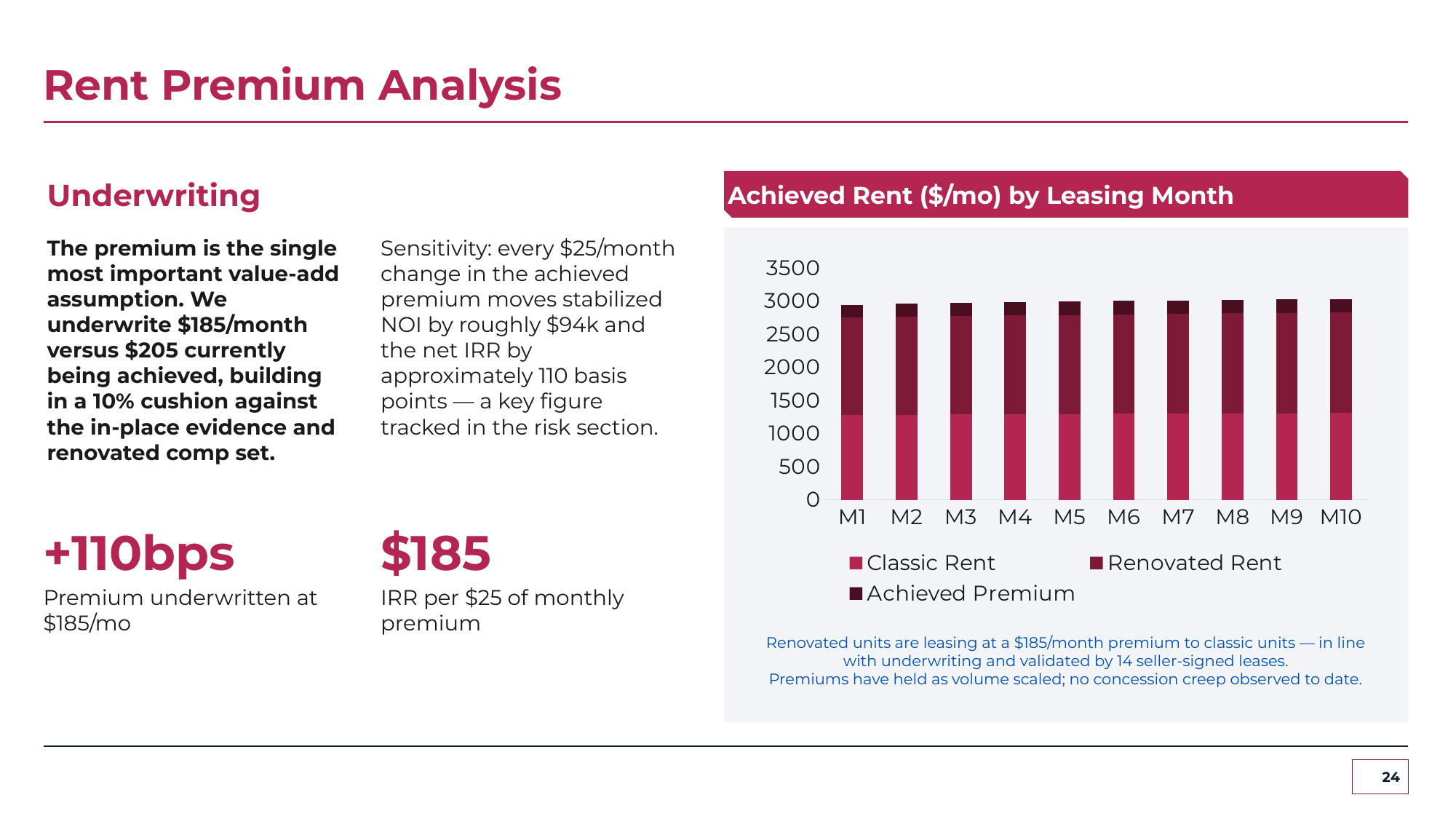

# Rent Premium Analysis
Underwriting
Achieved Rent ($/mo) by Leasing Month

The premium is the single most important value-add assumption. We underwrite $185/month versus $205 currently being achieved, building in a 10% cushion against the in-place evidence and renovated comp set.
Sensitivity: every $25/month change in the achieved premium moves stabilized NOI by roughly $94k and the net IRR by approximately 110 basis points — a key figure tracked in the risk section.

### Chart

| Category | Classic Rent | Renovated Rent | Achieved Premium |
|---|---|---|---|
| M1 | 1285.0 | 1470.0 | 185.0 |
| M2 | 1285.0 | 1478.0 | 193.0 |
| M3 | 1290.0 | 1485.0 | 195.0 |
| M4 | 1292.0 | 1490.0 | 198.0 |
| M5 | 1295.0 | 1495.0 | 200.0 |
| M6 | 1298.0 | 1500.0 | 202.0 |
| M7 | 1300.0 | 1505.0 | 205.0 |
| M8 | 1305.0 | 1508.0 | 203.0 |
| M9 | 1308.0 | 1512.0 | 204.0 |
| M10 | 1310.0 | 1515.0 | 205.0 |
+110bps
$185
Premium underwritten at $185/mo
IRR per $25 of monthly premium
Renovated units are leasing at a $185/month premium to classic units — in line with underwriting and validated by 14 seller-signed leases.
Premiums have held as volume scaled; no concession creep observed to date.
24